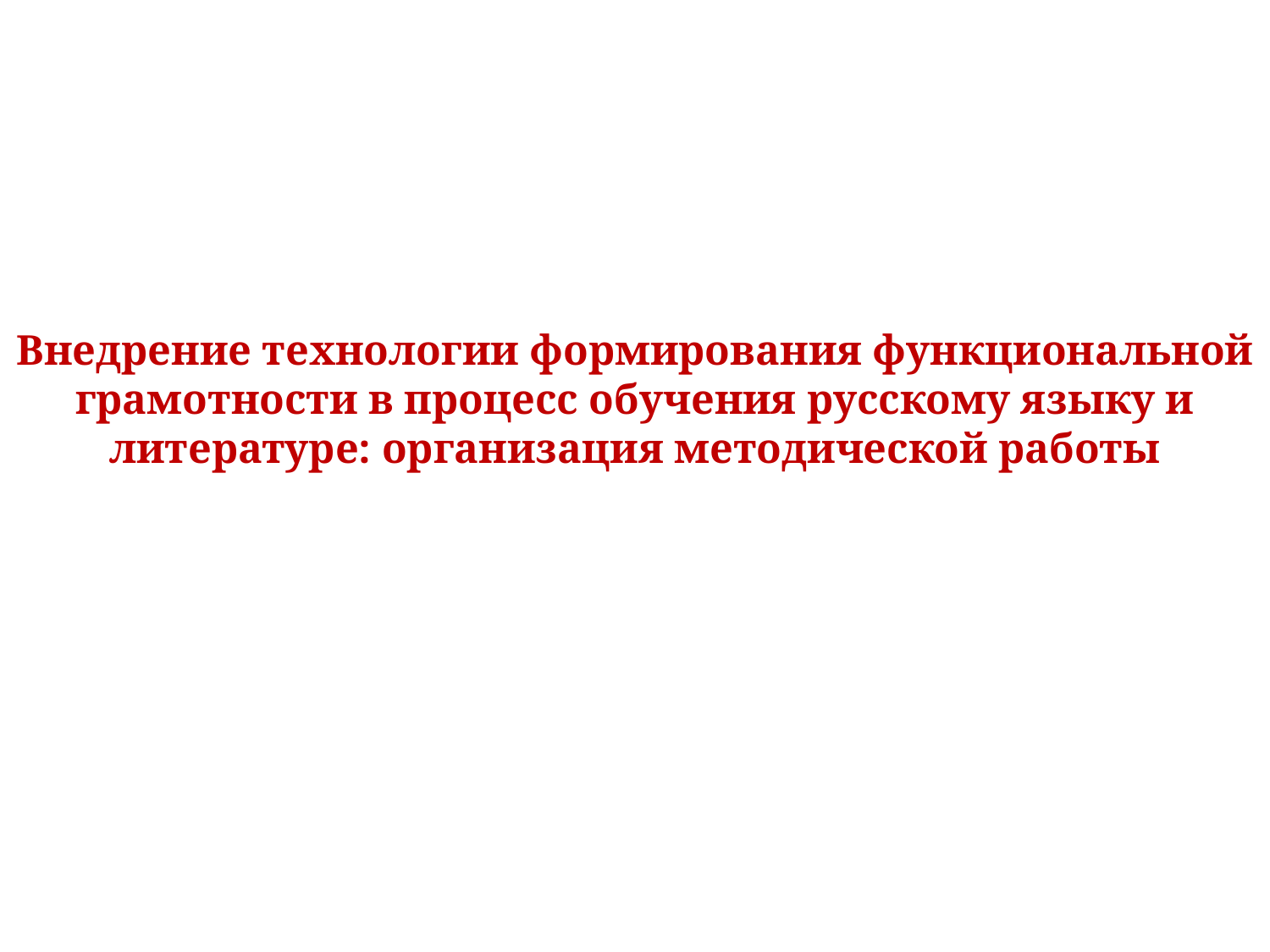

# Внедрение технологии формирования функциональной грамотности в процесс обучения русскому языку и литературе: организация методической работы